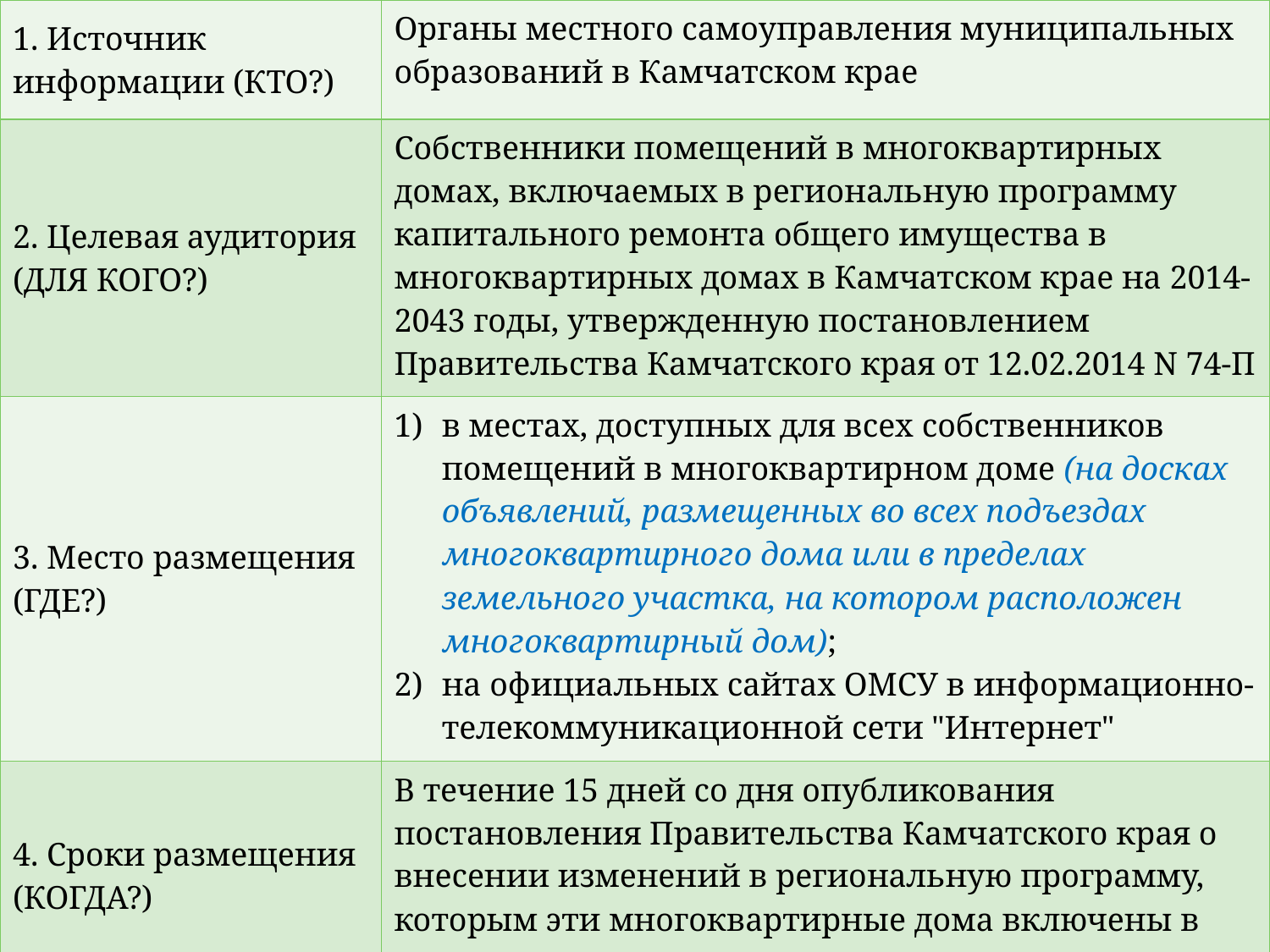

| 1. Источник информации (КТО?) | Органы местного самоуправления муниципальных образований в Камчатском крае |
| --- | --- |
| 2. Целевая аудитория (ДЛЯ КОГО?) | Собственники помещений в многоквартирных домах, включаемых в региональную программу капитального ремонта общего имущества в многоквартирных домах в Камчатском крае на 2014-2043 годы, утвержденную постановлением Правительства Камчатского края от 12.02.2014 N 74-П |
| 3. Место размещения (ГДЕ?) | в местах, доступных для всех собственников помещений в многоквартирном доме (на досках объявлений, размещенных во всех подъездах многоквартирного дома или в пределах земельного участка, на котором расположен многоквартирный дом); на официальных сайтах ОМСУ в информационно-телекоммуникационной сети "Интернет" |
| 4. Сроки размещения (КОГДА?) | В течение 15 дней со дня опубликования постановления Правительства Камчатского края о внесении изменений в региональную программу, которым эти многоквартирные дома включены в региональную программу |